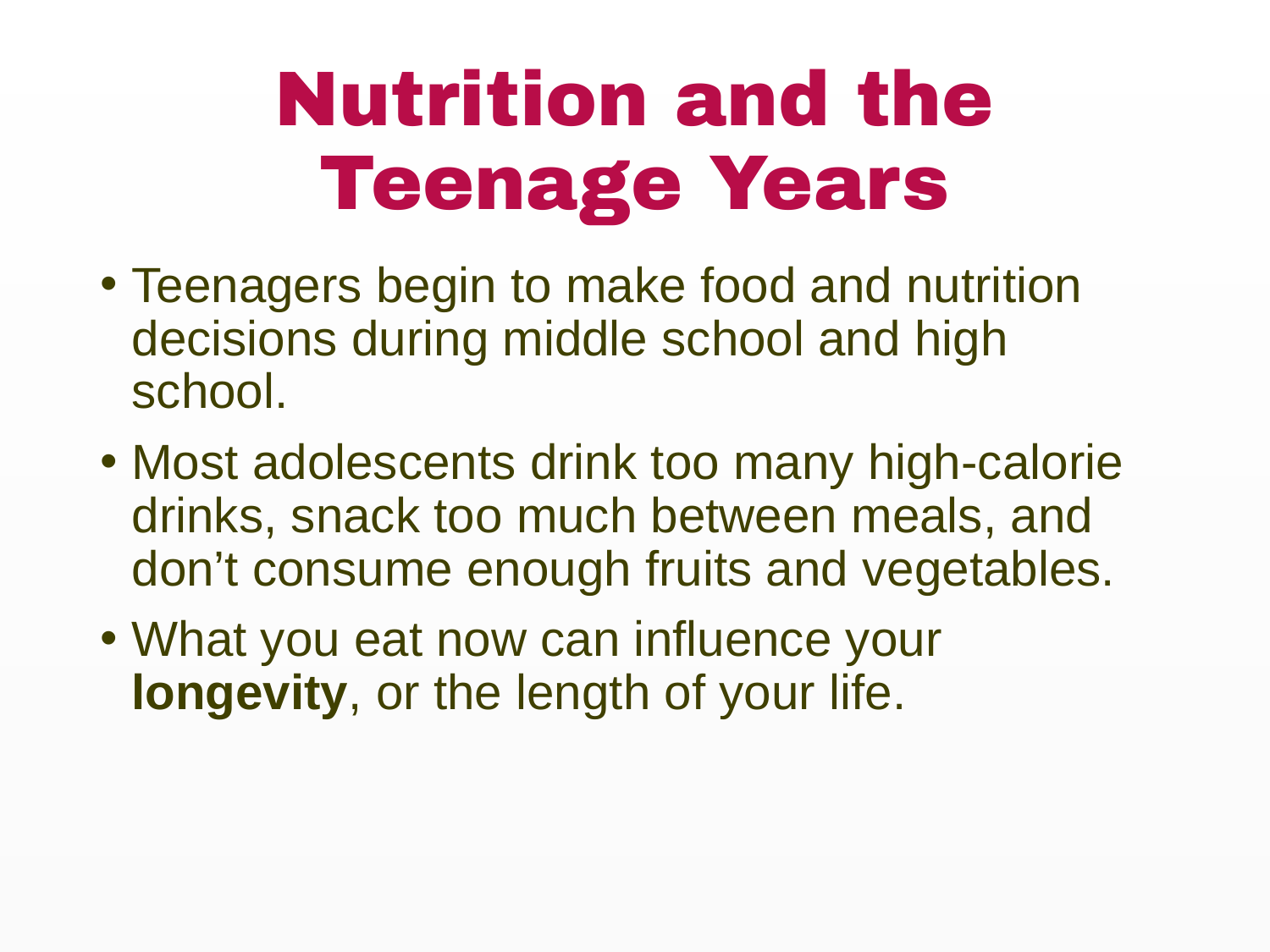

# Nutrition and the Teenage Years
Teenagers begin to make food and nutrition decisions during middle school and high school.
Most adolescents drink too many high-calorie drinks, snack too much between meals, and don’t consume enough fruits and vegetables.
What you eat now can influence your longevity, or the length of your life.